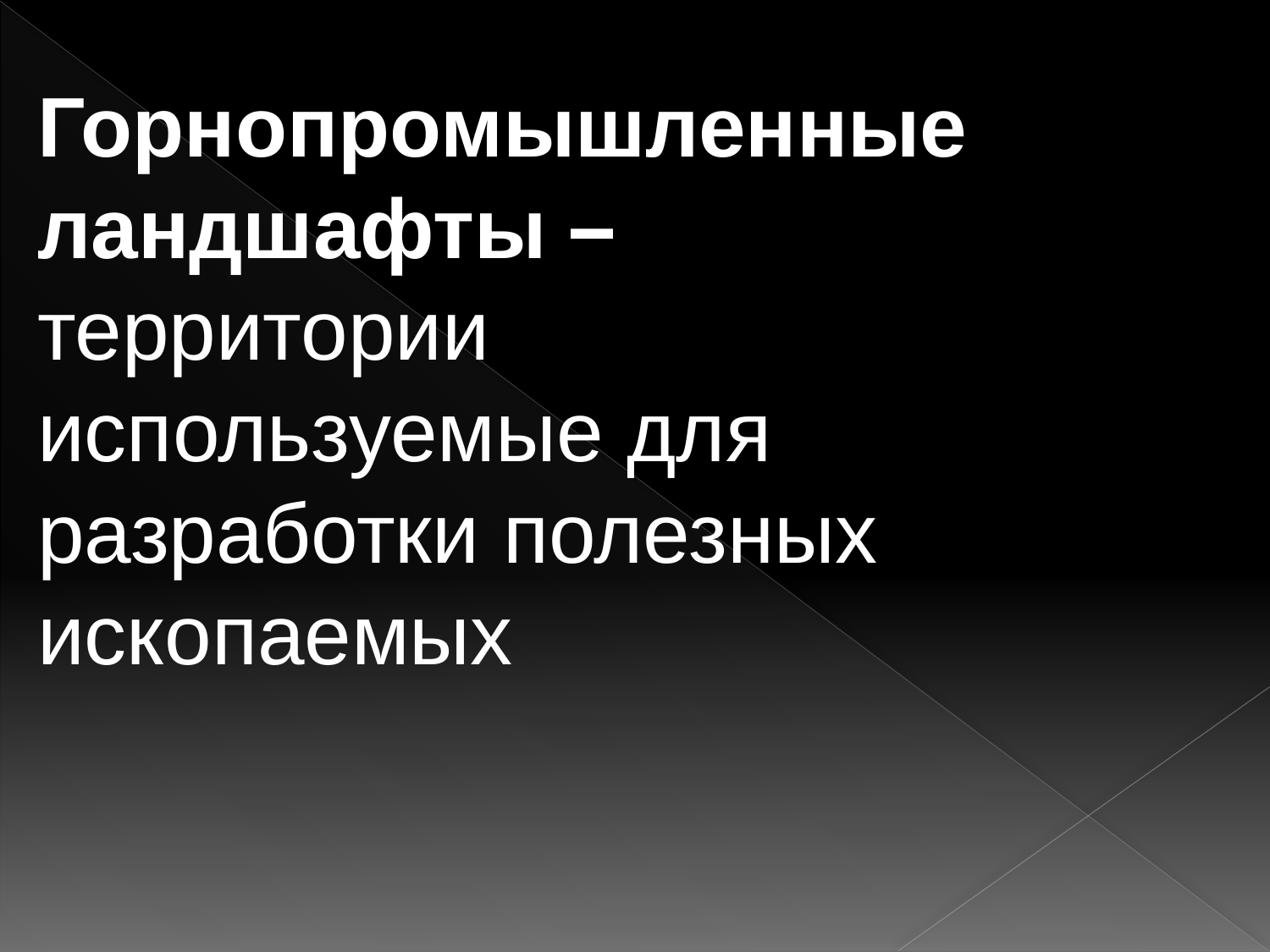

Горнопромышленные ландшафты – территории используемые для разработки полезных ископаемых